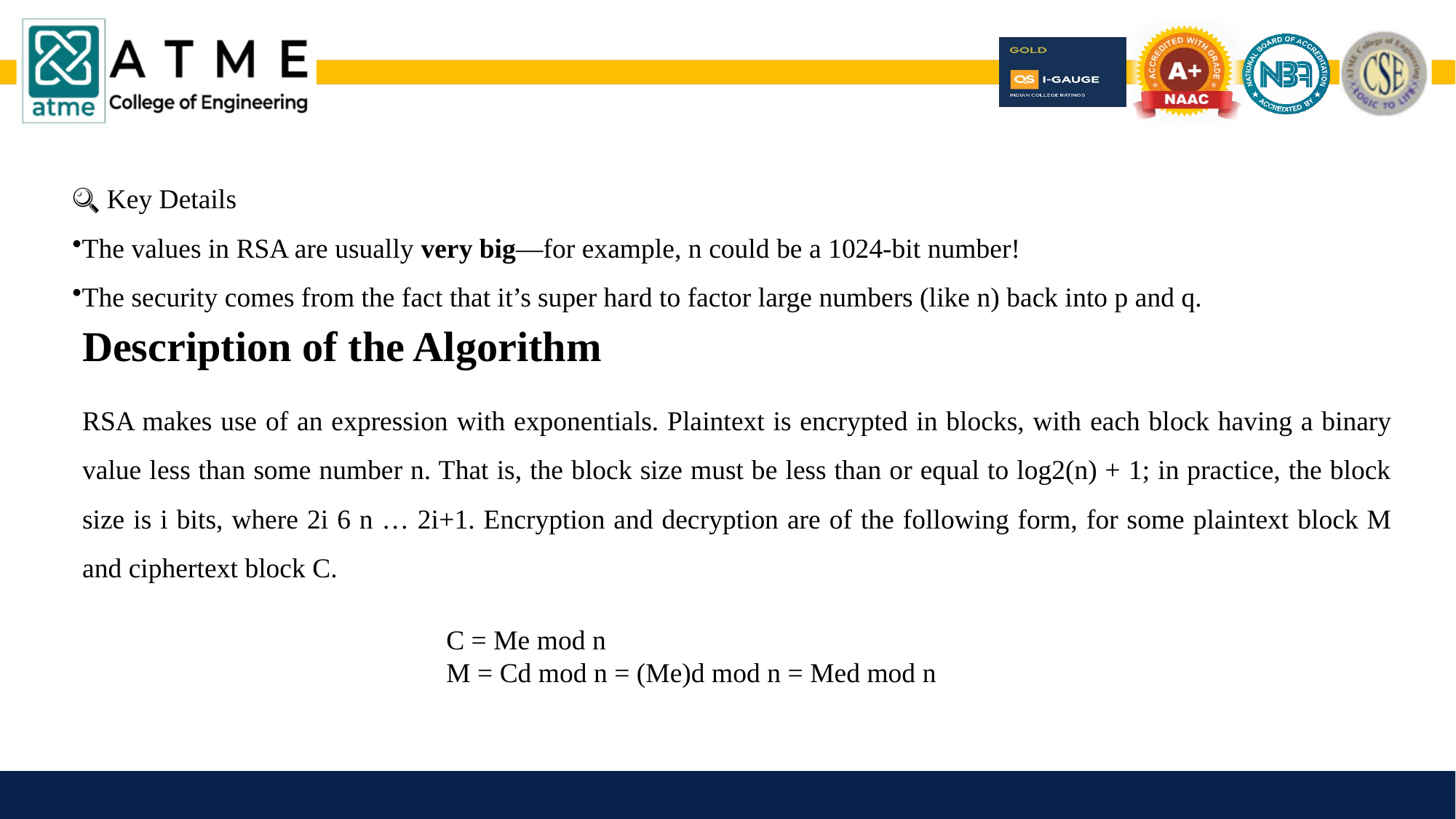

🔍 Key Details
The values in RSA are usually very big—for example, n could be a 1024-bit number!
The security comes from the fact that it’s super hard to factor large numbers (like n) back into p and q.

Description of the Algorithm
RSA makes use of an expression with exponentials. Plaintext is encrypted in blocks, with each block having a binary value less than some number n. That is, the block size must be less than or equal to log2(n) + 1; in practice, the block size is i bits, where 2i 6 n … 2i+1. Encryption and decryption are of the following form, for some plaintext block M and ciphertext block C.
C = Me mod n
M = Cd mod n = (Me)d mod n = Med mod n